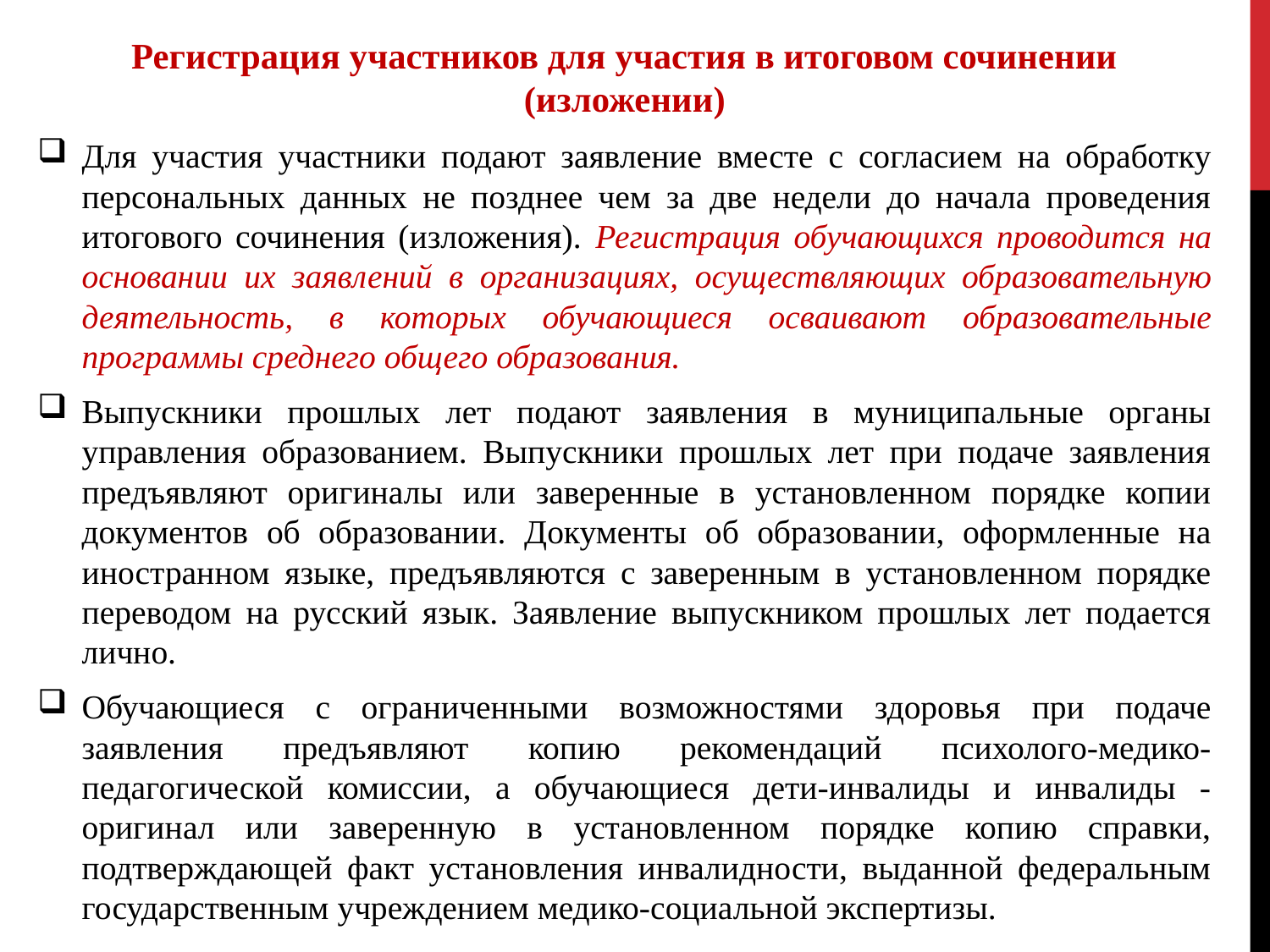

Регистрация участников для участия в итоговом сочинении (изложении)
Для участия участники подают заявление вместе с согласием на обработку персональных данных не позднее чем за две недели до начала проведения итогового сочинения (изложения). Регистрация обучающихся проводится на основании их заявлений в организациях, осуществляющих образовательную деятельность, в которых обучающиеся осваивают образовательные программы среднего общего образования.
Выпускники прошлых лет подают заявления в муниципальные органы управления образованием. Выпускники прошлых лет при подаче заявления предъявляют оригиналы или заверенные в установленном порядке копии документов об образовании. Документы об образовании, оформленные на иностранном языке, предъявляются с заверенным в установленном порядке переводом на русский язык. Заявление выпускником прошлых лет подается лично.
Обучающиеся с ограниченными возможностями здоровья при подаче заявления предъявляют копию рекомендаций психолого-медико-педагогической комиссии, а обучающиеся дети-инвалиды и инвалиды - оригинал или заверенную в установленном порядке копию справки, подтверждающей факт установления инвалидности, выданной федеральным государственным учреждением медико-социальной экспертизы.